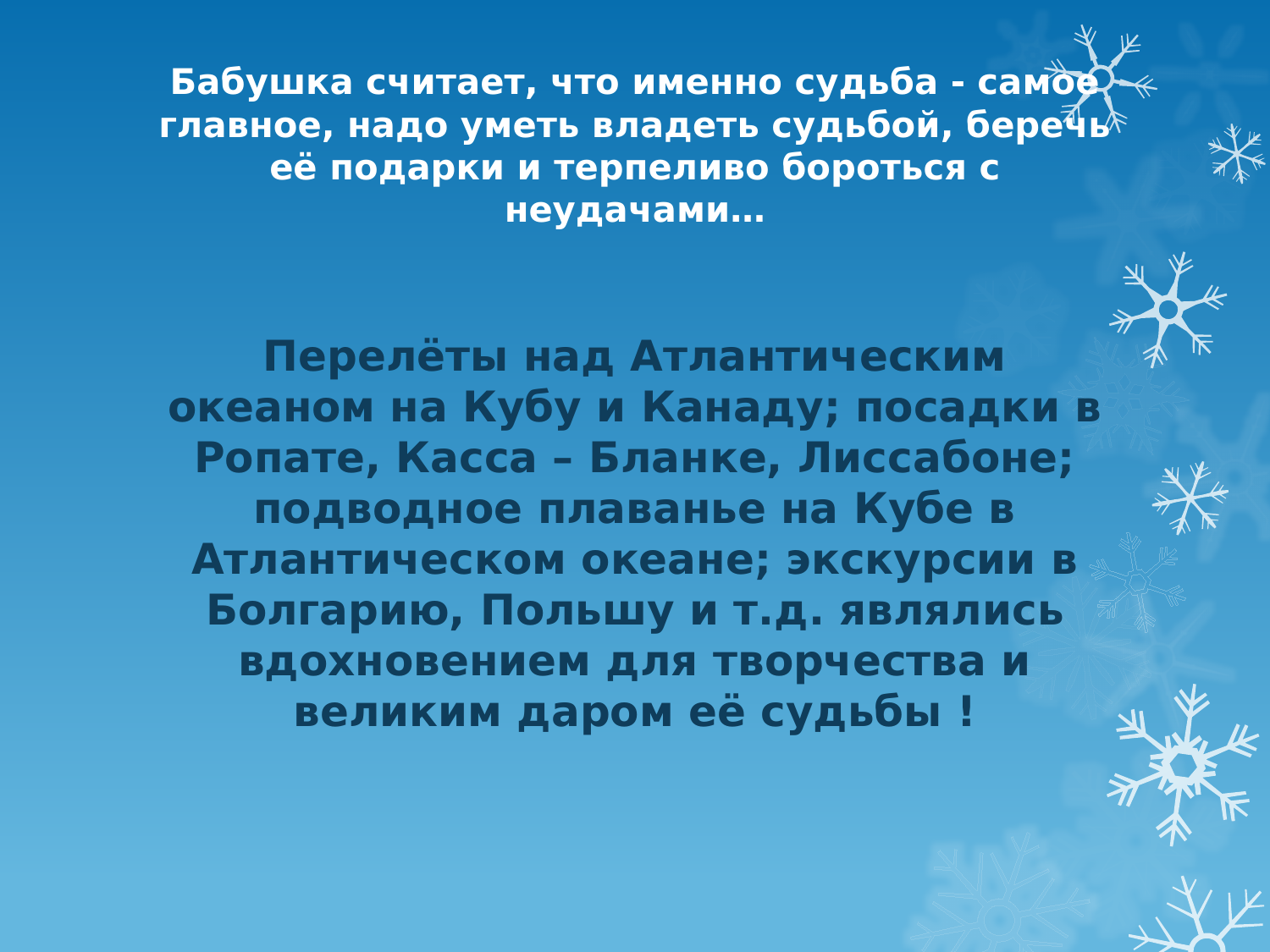

# Бабушка считает, что именно судьба - самое главное, надо уметь владеть судьбой, беречь её подарки и терпеливо бороться с неудачами…
Перелёты над Атлантическим океаном на Кубу и Канаду; посадки в Ропате, Касса – Бланке, Лиссабоне; подводное плаванье на Кубе в Атлантическом океане; экскурсии в Болгарию, Польшу и т.д. являлись вдохновением для творчества и великим даром её судьбы !